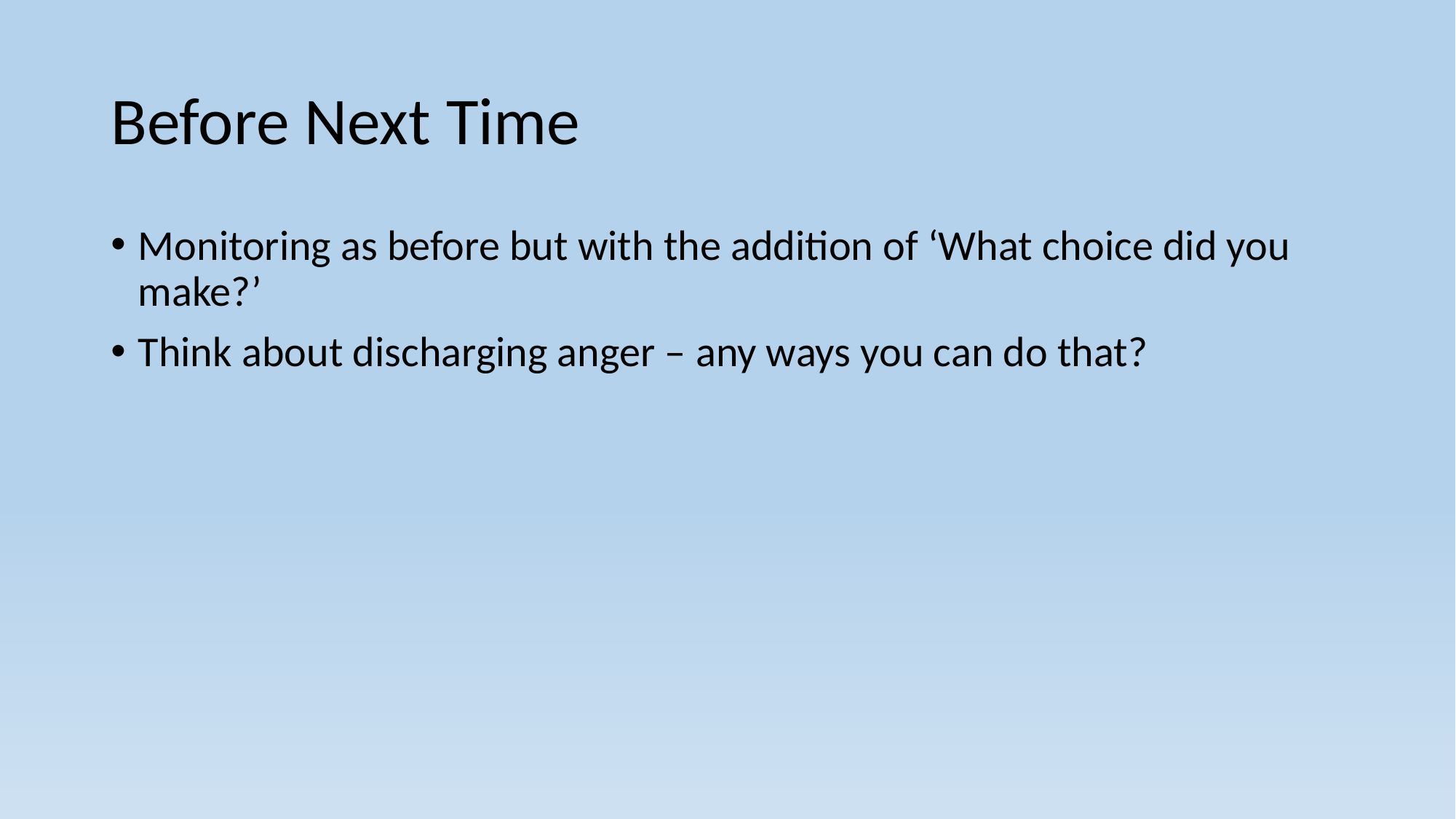

# Before Next Time
Monitoring as before but with the addition of ‘What choice did you make?’
Think about discharging anger – any ways you can do that?